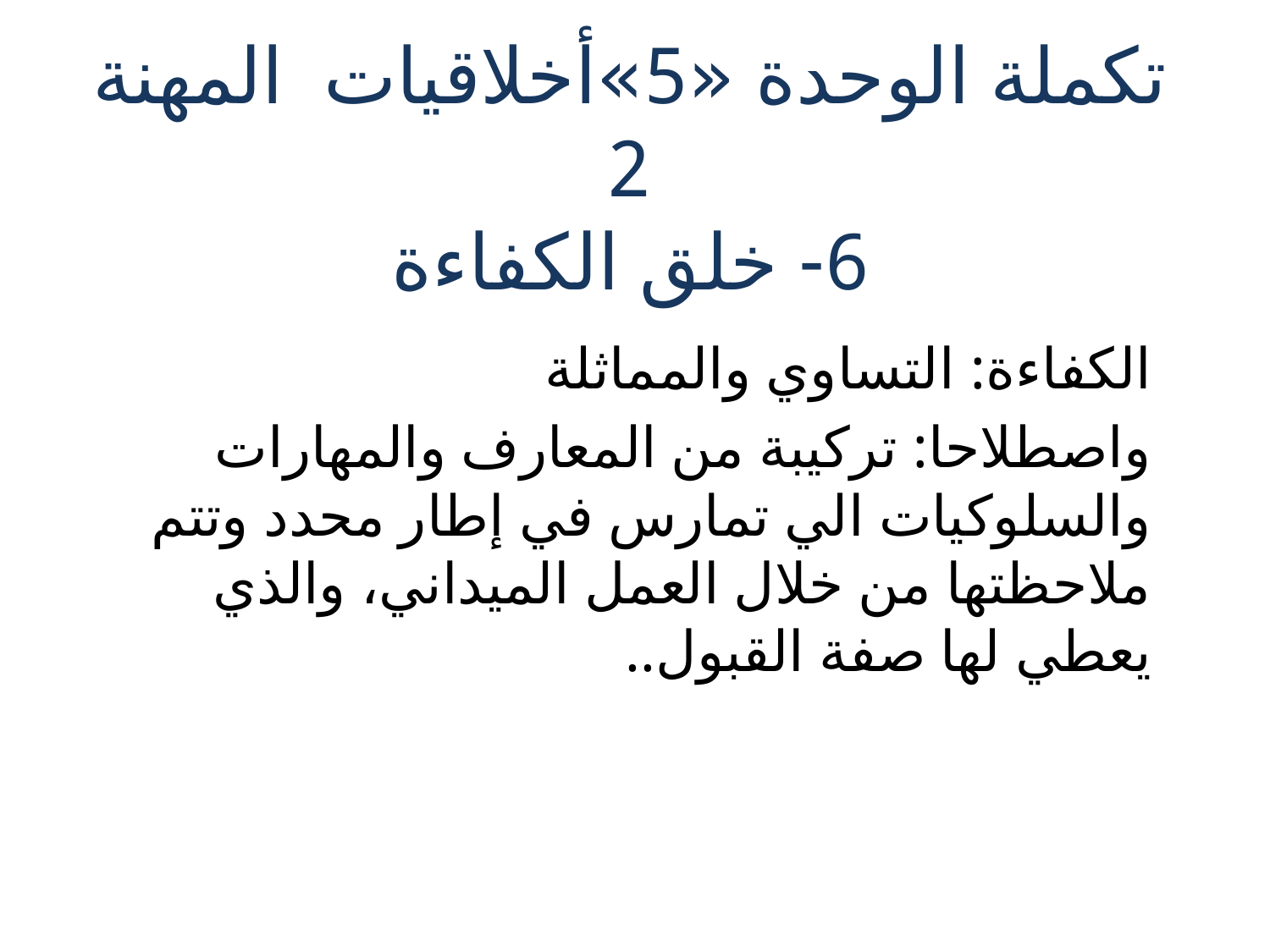

تكملة الوحدة «5»أخلاقيات  المهنة 2
6- خلق الكفاءة
الكفاءة: التساوي والمماثلة
واصطلاحا: تركيبة من المعارف والمهارات والسلوكيات الي تمارس في إطار محدد وتتم ملاحظتها من خلال العمل الميداني، والذي يعطي لها صفة القبول..